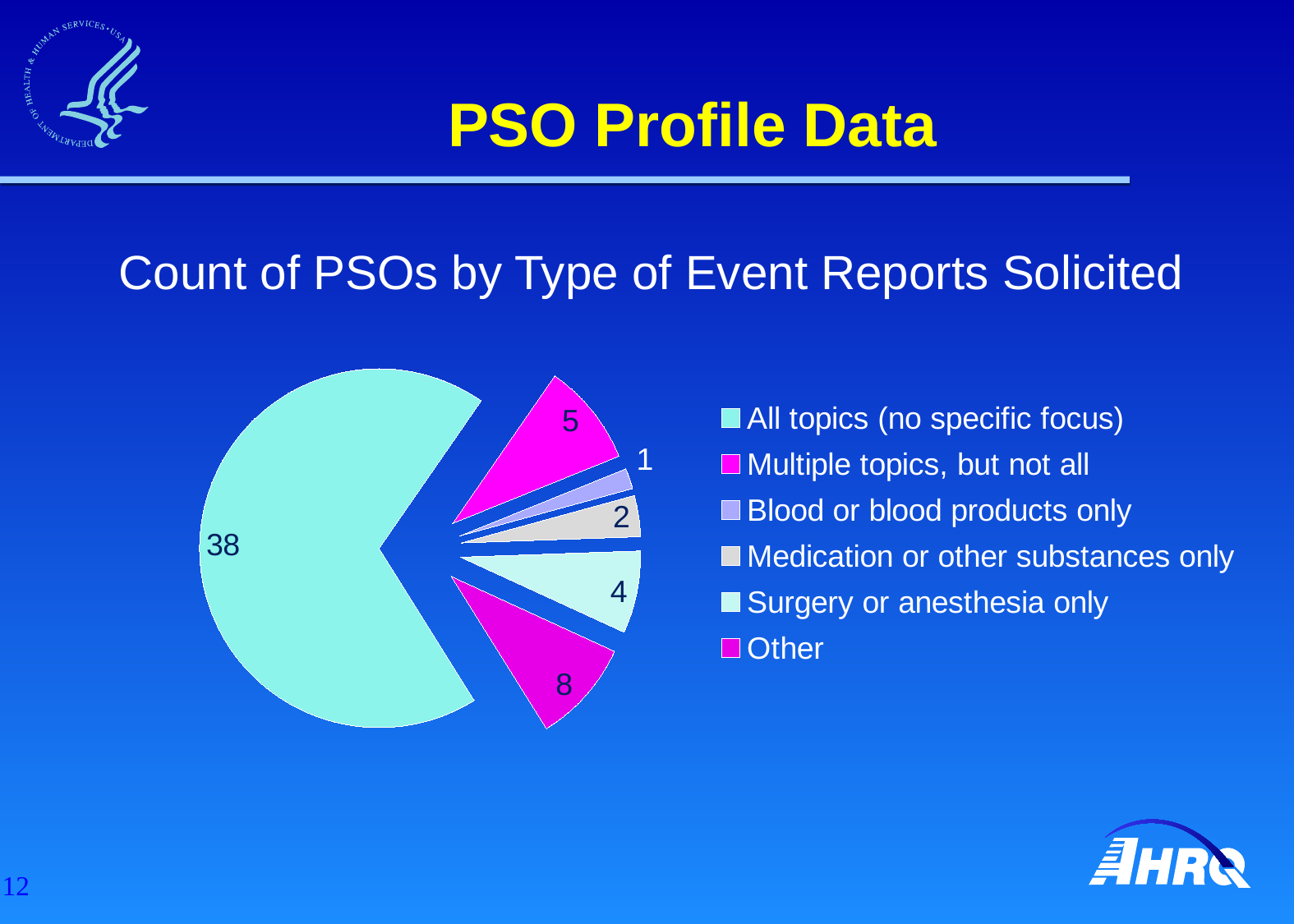

# PSO Profile Data
Count of PSOs by Type of Event Reports Solicited

### Chart

| Category | Sales |
|---|---|
| All topics (no specific focus) | 37.0 |
| Multiple topics, but not all | 5.0 |
| Blood or blood products only | 1.0 |
| Medication or other substances only | 2.0 |
| Surgery or anesthesia only | 4.0 |
| Other | 5.0 |